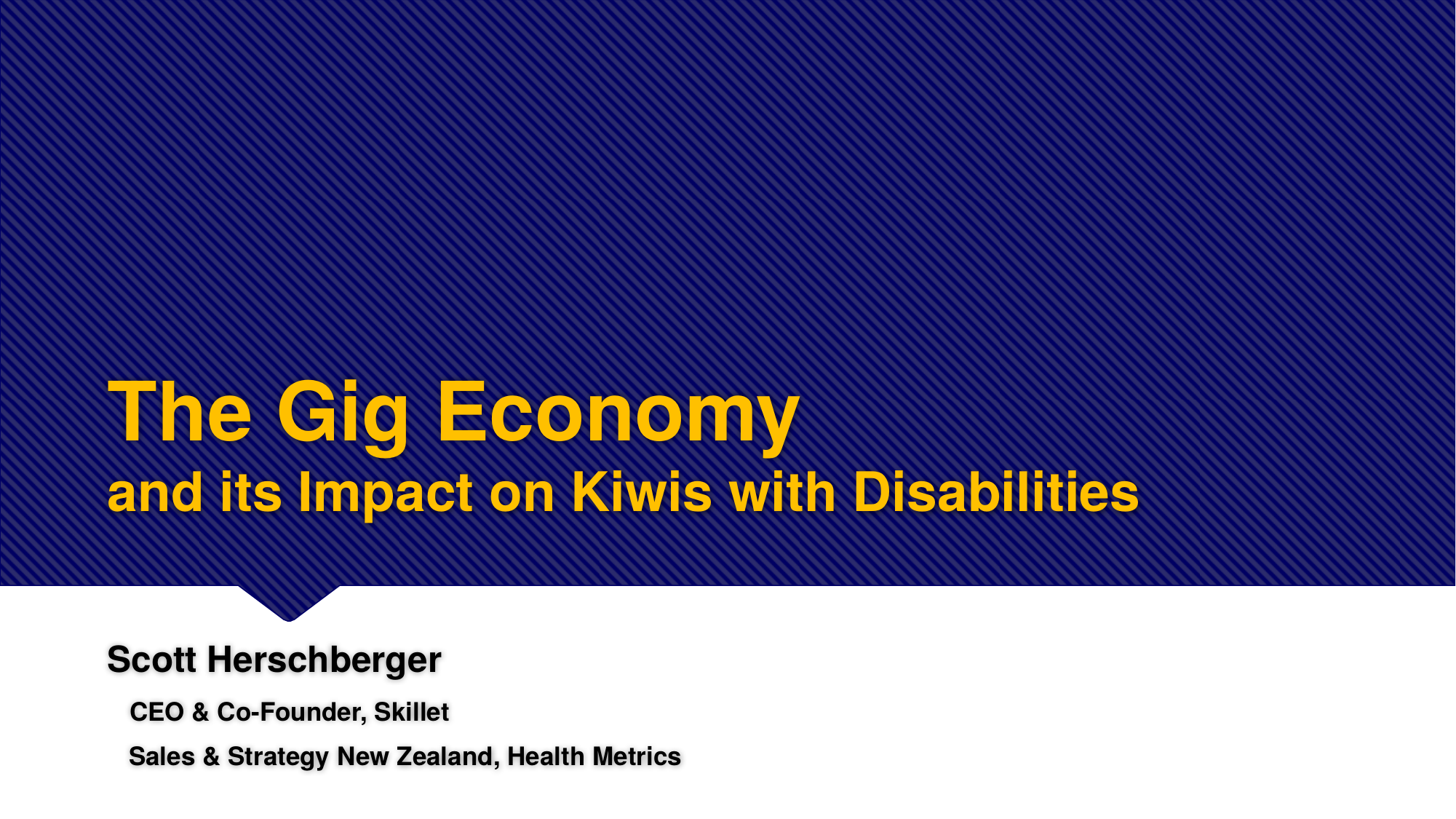

# The Gig Economy and its Impact on Kiwis with Disabilities
Scott Herschberger
   CEO & Co-Founder, Skillet
   Sales & Strategy New Zealand, Health Metrics